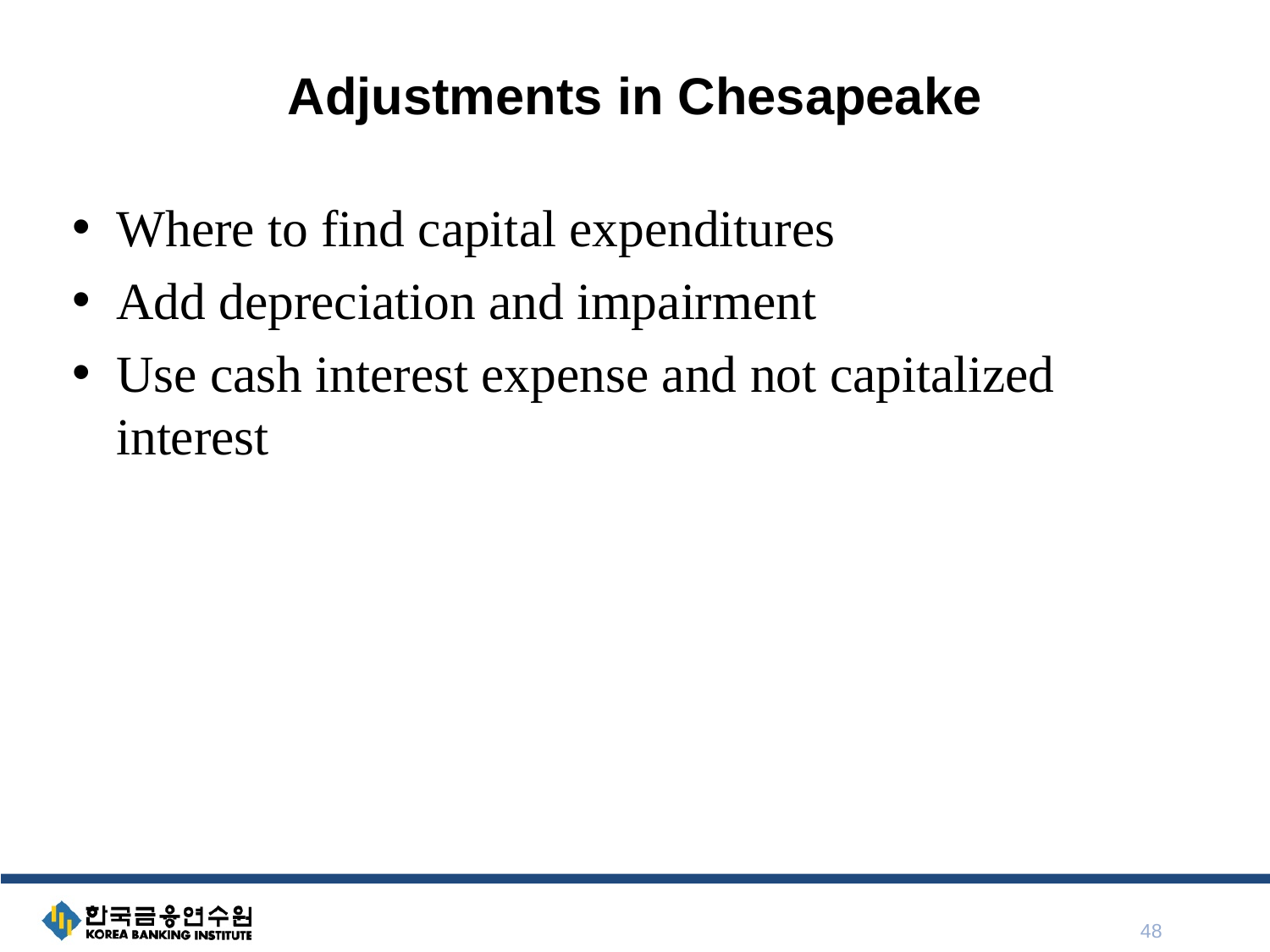

# Adjustments in Chesapeake
Where to find capital expenditures
Add depreciation and impairment
Use cash interest expense and not capitalized interest
48